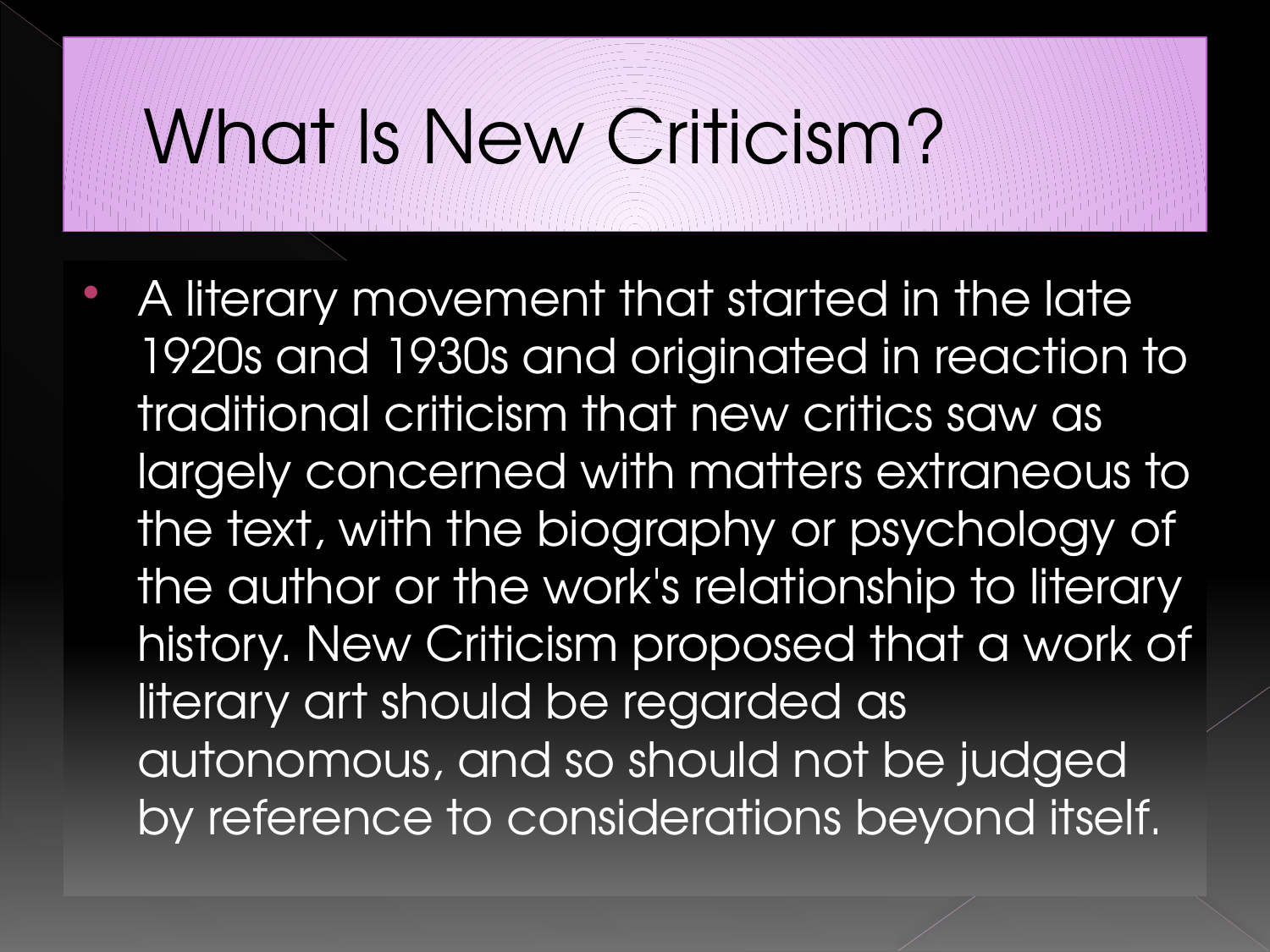

# What Is New Criticism?
A literary movement that started in the late 1920s and 1930s and originated in reaction to traditional criticism that new critics saw as largely concerned with matters extraneous to the text, with the biography or psychology of the author or the work's relationship to literary history. New Criticism proposed that a work of literary art should be regarded as autonomous, and so should not be judged by reference to considerations beyond itself.